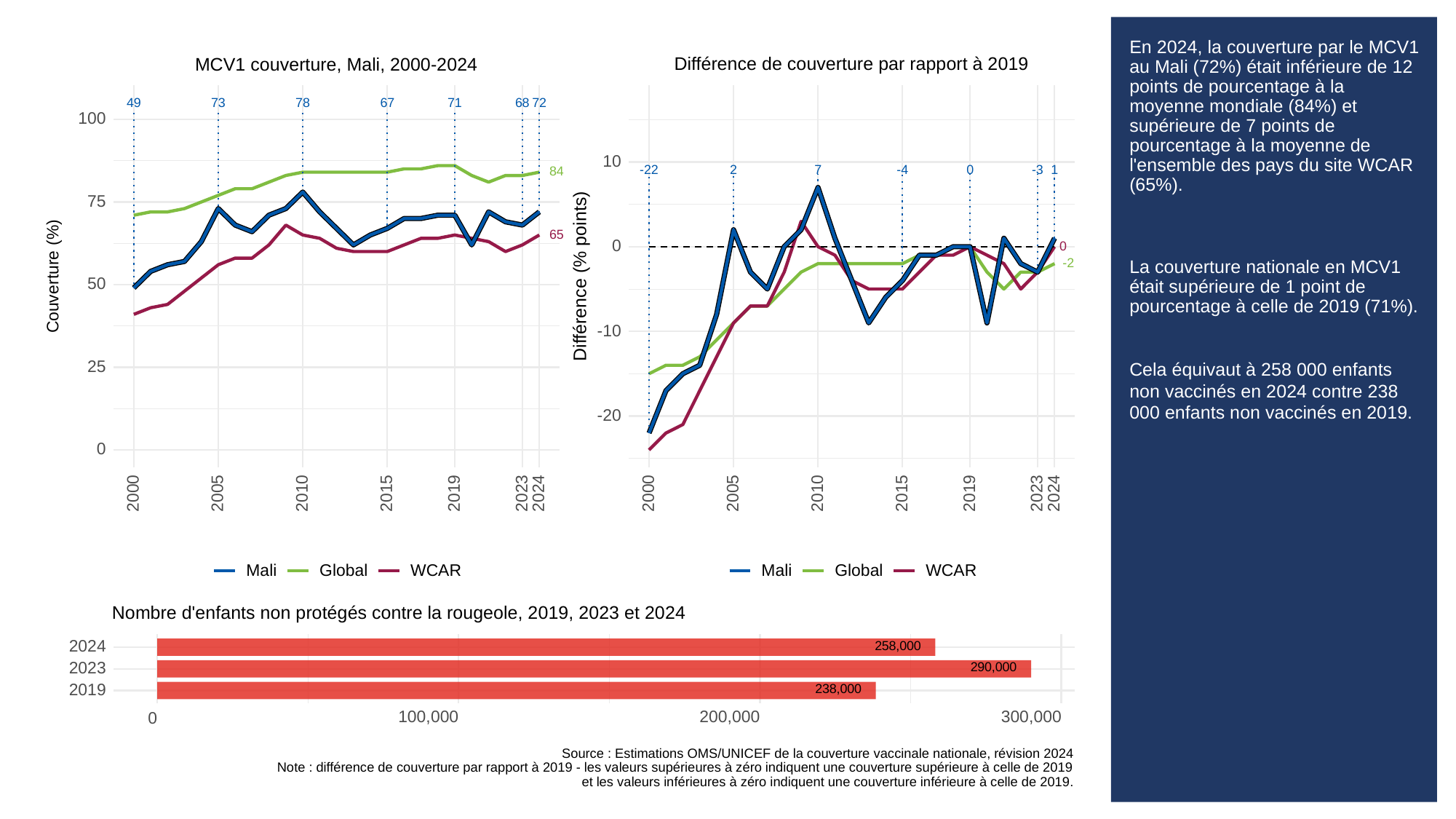

# En 2024, la couverture par le MCV1 au Mali (72%) était inférieure de 12 points de pourcentage à la moyenne mondiale (84%) et supérieure de 7 points de pourcentage à la moyenne de l'ensemble des pays du site WCAR (65%).

La couverture nationale en MCV1 était supérieure de 1 point de pourcentage à celle de 2019 (71%).

Cela équivaut à 258 000 enfants non vaccinés en 2024 contre 238 000 enfants non vaccinés en 2019.

Différence de couverture par rapport à 2019
MCV1 couverture, Mali, 2000-2024

73
49
78
67
68
71
72

100

10

-3
0
-22
2
1
-4
7
84

75

65
0
0

-2
Différence (% points)
Couverture (%)
50

-10

25

-20

0

2023
2023
2000
2005
2010
2015
2019
2024
2000
2005
2010
2015
2019
2024
Global
WCAR
Global
WCAR
Mali
Mali

Nombre d'enfants non protégés contre la rougeole, 2019, 2023 et 2024

258,000
2024

290,000
2023

238,000
2019

100,000
200,000
300,000
0
Source : Estimations OMS/UNICEF de la couverture vaccinale nationale, révision 2024
Note : différence de couverture par rapport à 2019 - les valeurs supérieures à zéro indiquent une couverture supérieure à celle de 2019
et les valeurs inférieures à zéro indiquent une couverture inférieure à celle de 2019.